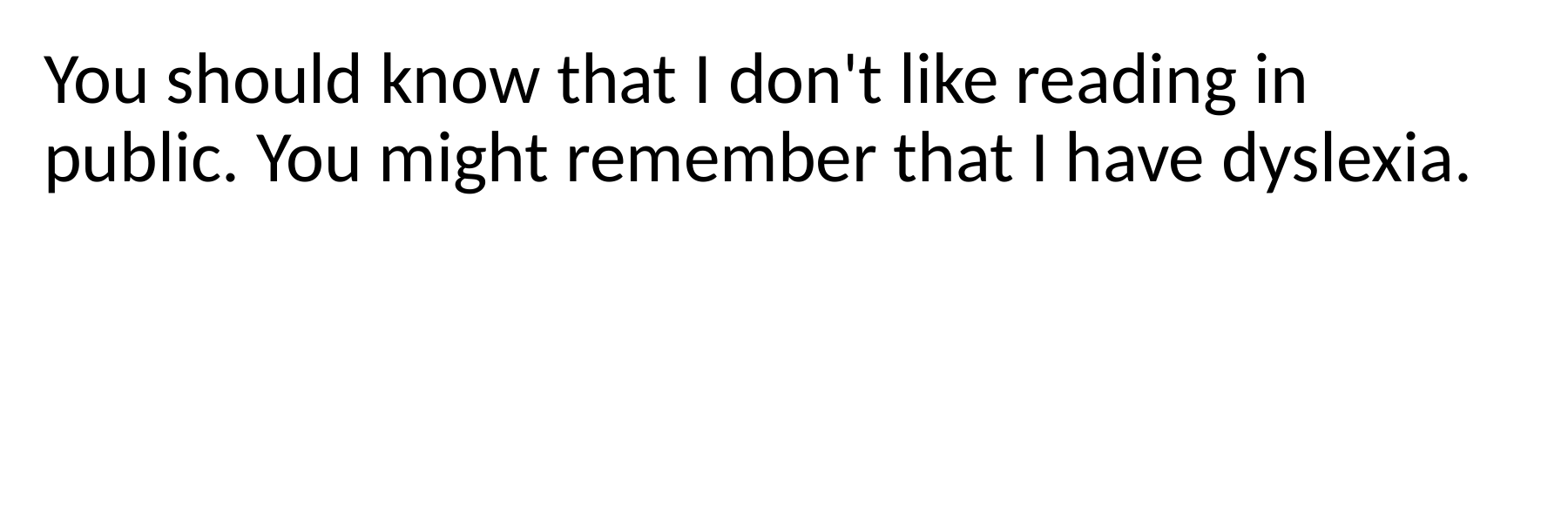

You should know that I don't like reading in public. You might remember that I have dyslexia.